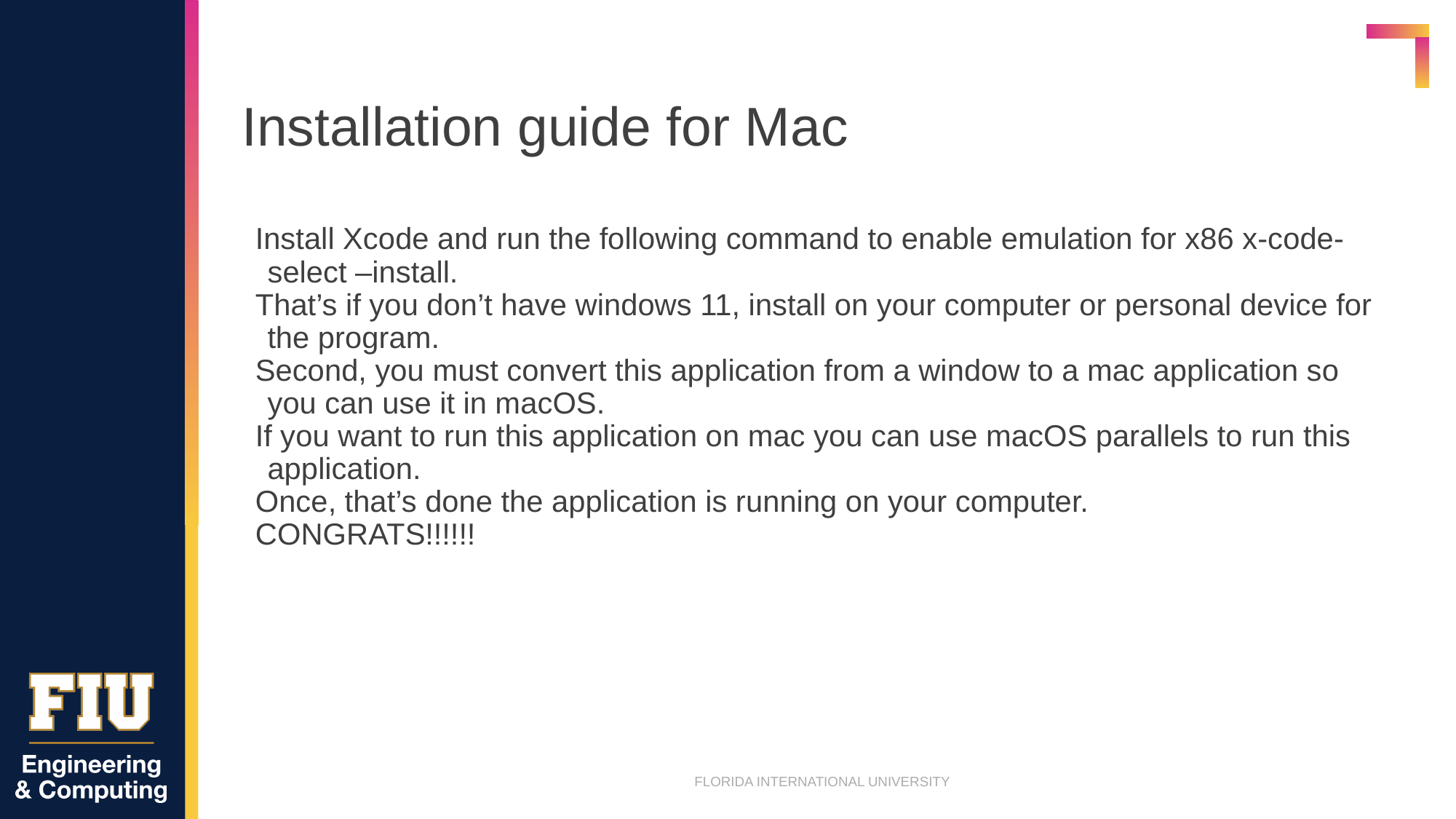

# Installation guide for Mac
Install Xcode and run the following command to enable emulation for x86 x-code-select –install.
That’s if you don’t have windows 11, install on your computer or personal device for the program.
Second, you must convert this application from a window to a mac application so you can use it in macOS.
If you want to run this application on mac you can use macOS parallels to run this application.
Once, that’s done the application is running on your computer.
CONGRATS!!!!!!